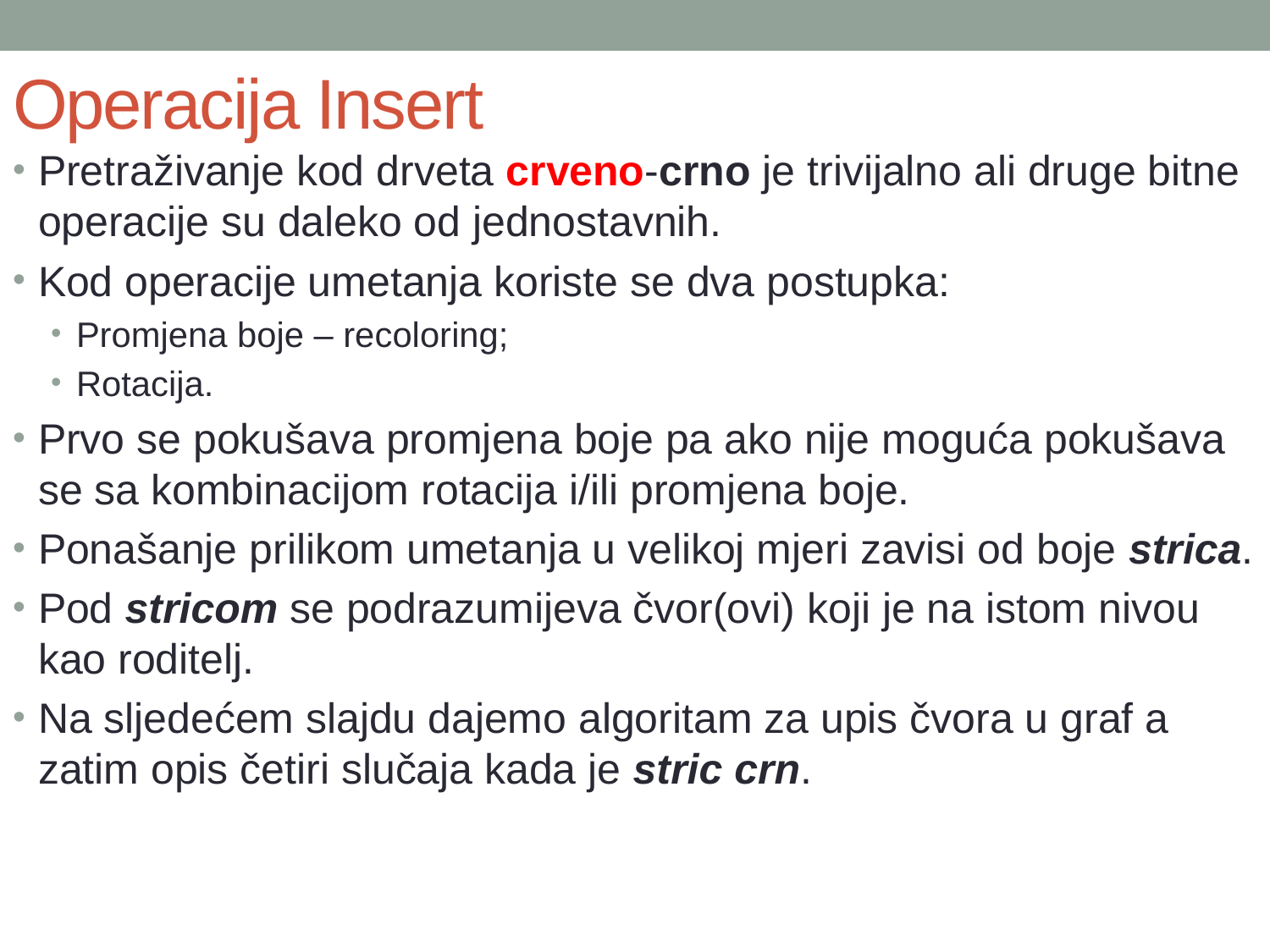

# Operacija Insert
Pretraživanje kod drveta crveno-crno je trivijalno ali druge bitne operacije su daleko od jednostavnih.
Kod operacije umetanja koriste se dva postupka:
Promjena boje – recoloring;
Rotacija.
Prvo se pokušava promjena boje pa ako nije moguća pokušava se sa kombinacijom rotacija i/ili promjena boje.
Ponašanje prilikom umetanja u velikoj mjeri zavisi od boje strica.
Pod stricom se podrazumijeva čvor(ovi) koji je na istom nivou kao roditelj.
Na sljedećem slajdu dajemo algoritam za upis čvora u graf a zatim opis četiri slučaja kada je stric crn.